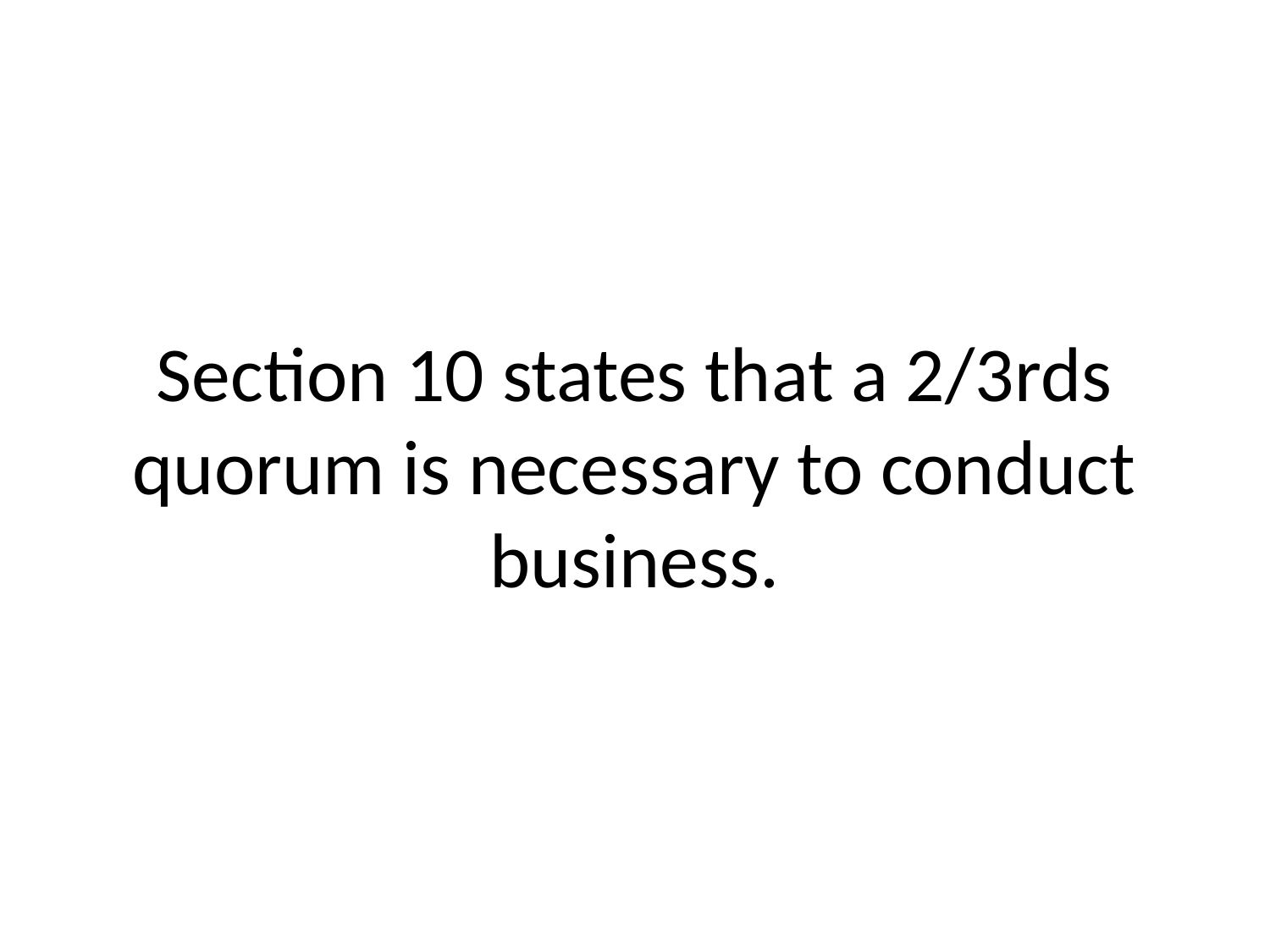

# Section 10 states that a 2/3rds quorum is necessary to conduct business.